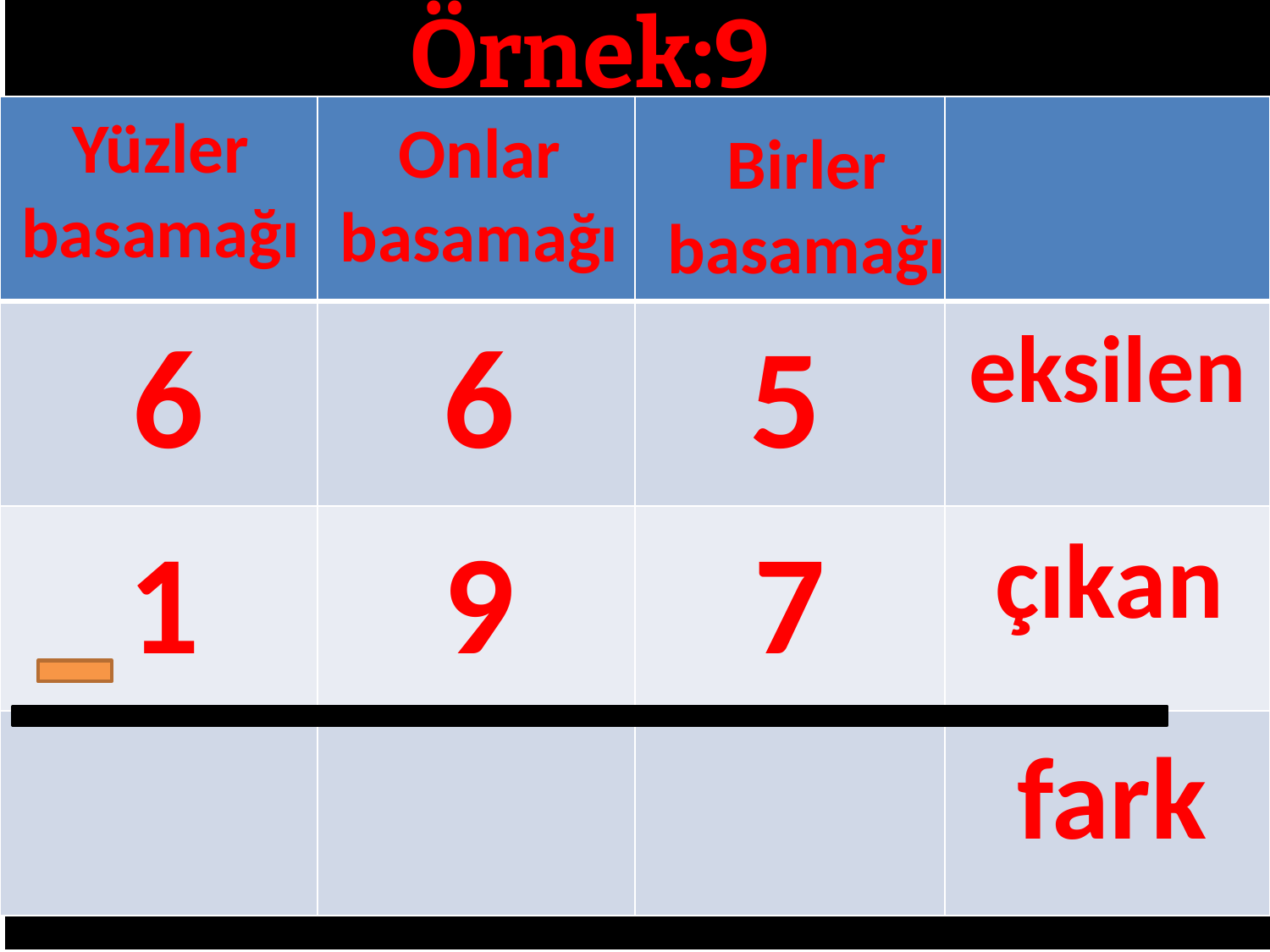

Örnek:9
#
|  |  |  |  |
| --- | --- | --- | --- |
|  |  |  |  |
|  |  |  |  |
|  |  |  |  |
Yüzler basamağı
Onlar basamağı
Birler basamağı
6
6
5
eksilen
1
9
7
çıkan

fark